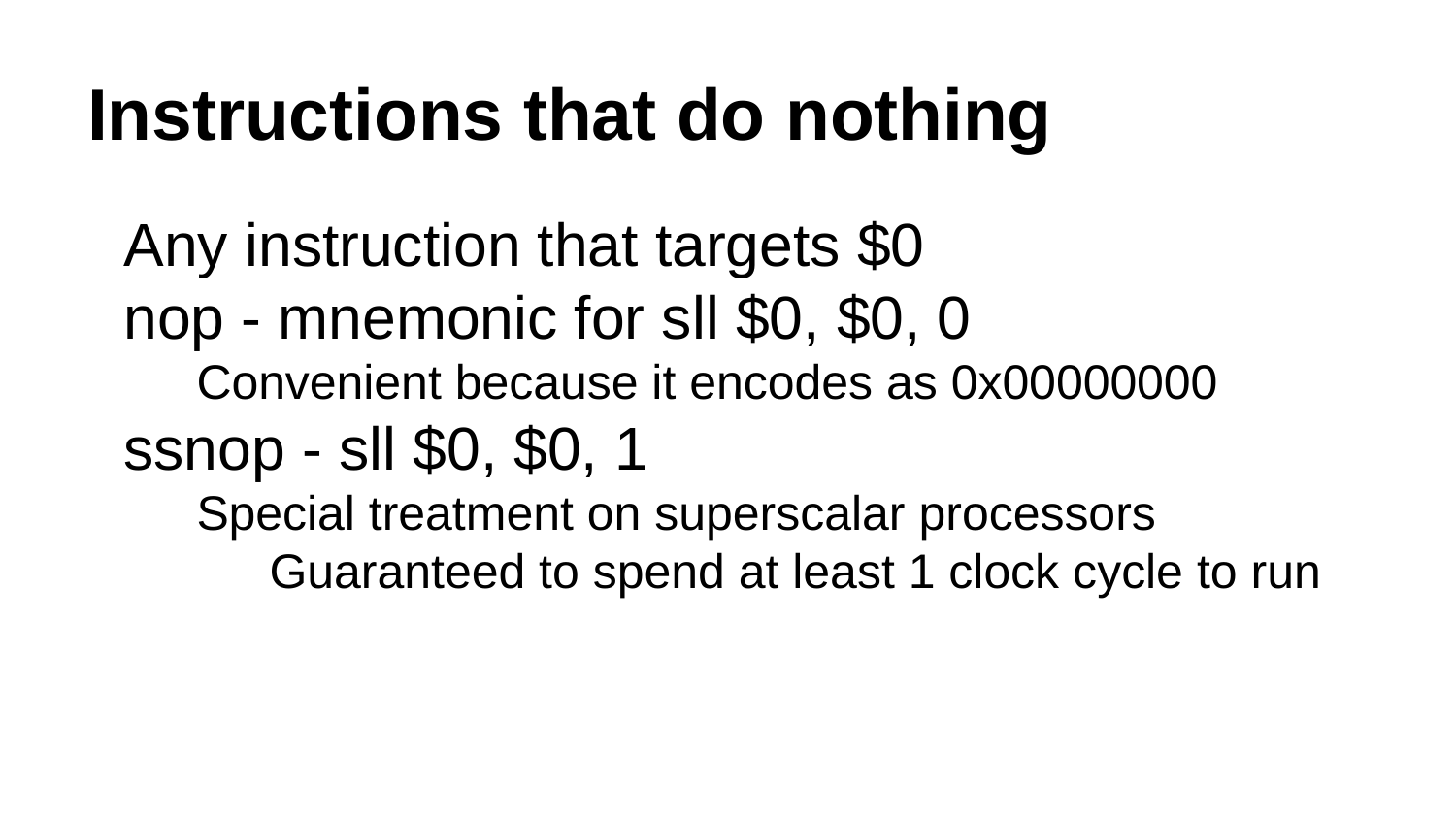

# Instructions that do nothing
Any instruction that targets $0
nop - mnemonic for sll $0, $0, 0
Convenient because it encodes as 0x00000000
ssnop - sll $0, $0, 1
Special treatment on superscalar processors
Guaranteed to spend at least 1 clock cycle to run